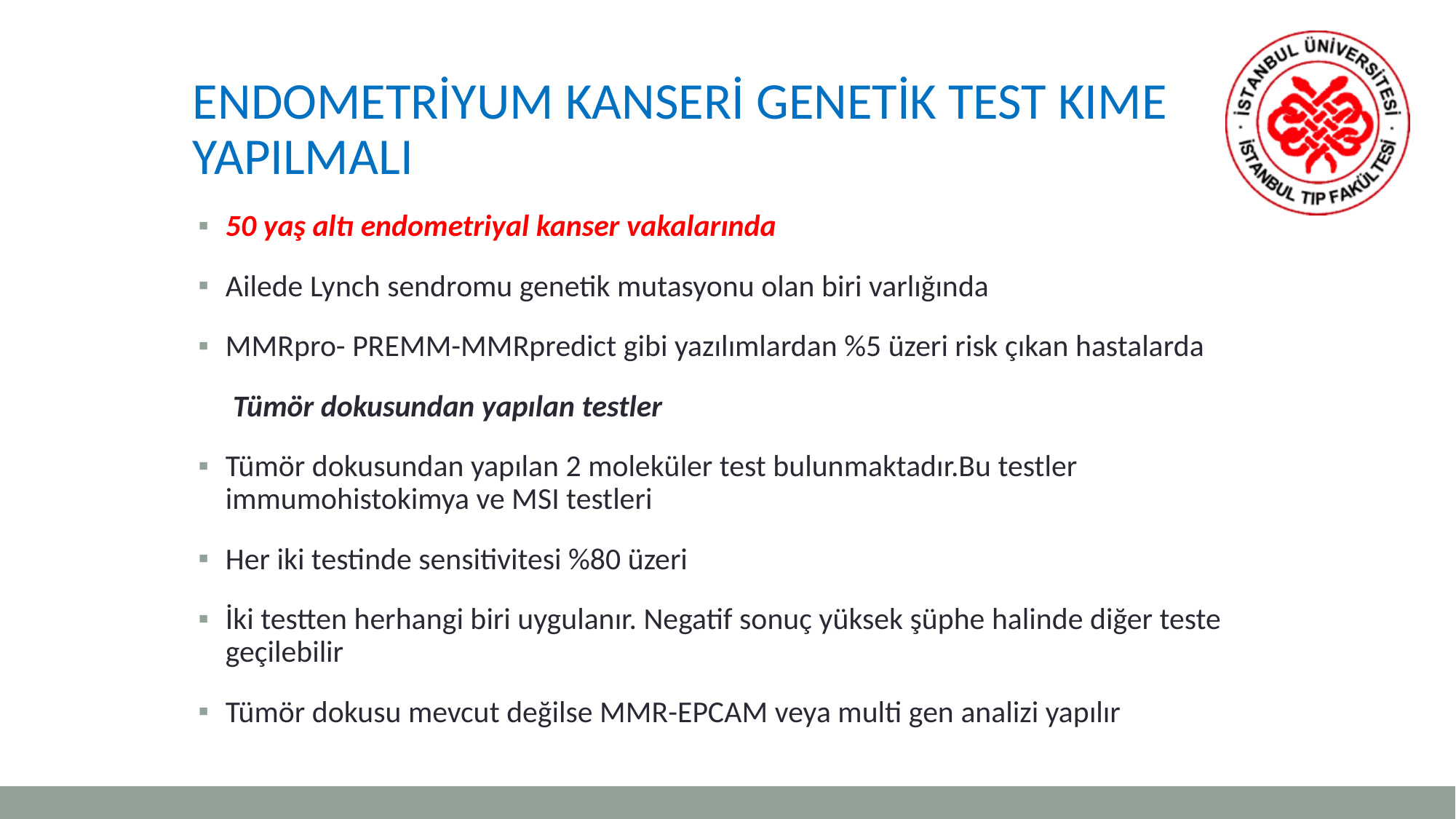

# Endometriyum kanseri genetik test kıme yapılmalı
50 yaş altı endometriyal kanser vakalarında
Ailede Lynch sendromu genetik mutasyonu olan biri varlığında
MMRpro- PREMM-MMRpredict gibi yazılımlardan %5 üzeri risk çıkan hastalarda
     Tümör dokusundan yapılan testler
Tümör dokusundan yapılan 2 moleküler test bulunmaktadır.Bu testler immumohistokimya ve MSI testleri
Her iki testinde sensitivitesi %80 üzeri
İki testten herhangi biri uygulanır. Negatif sonuç yüksek şüphe halinde diğer teste geçilebilir
Tümör dokusu mevcut değilse MMR-EPCAM veya multi gen analizi yapılır